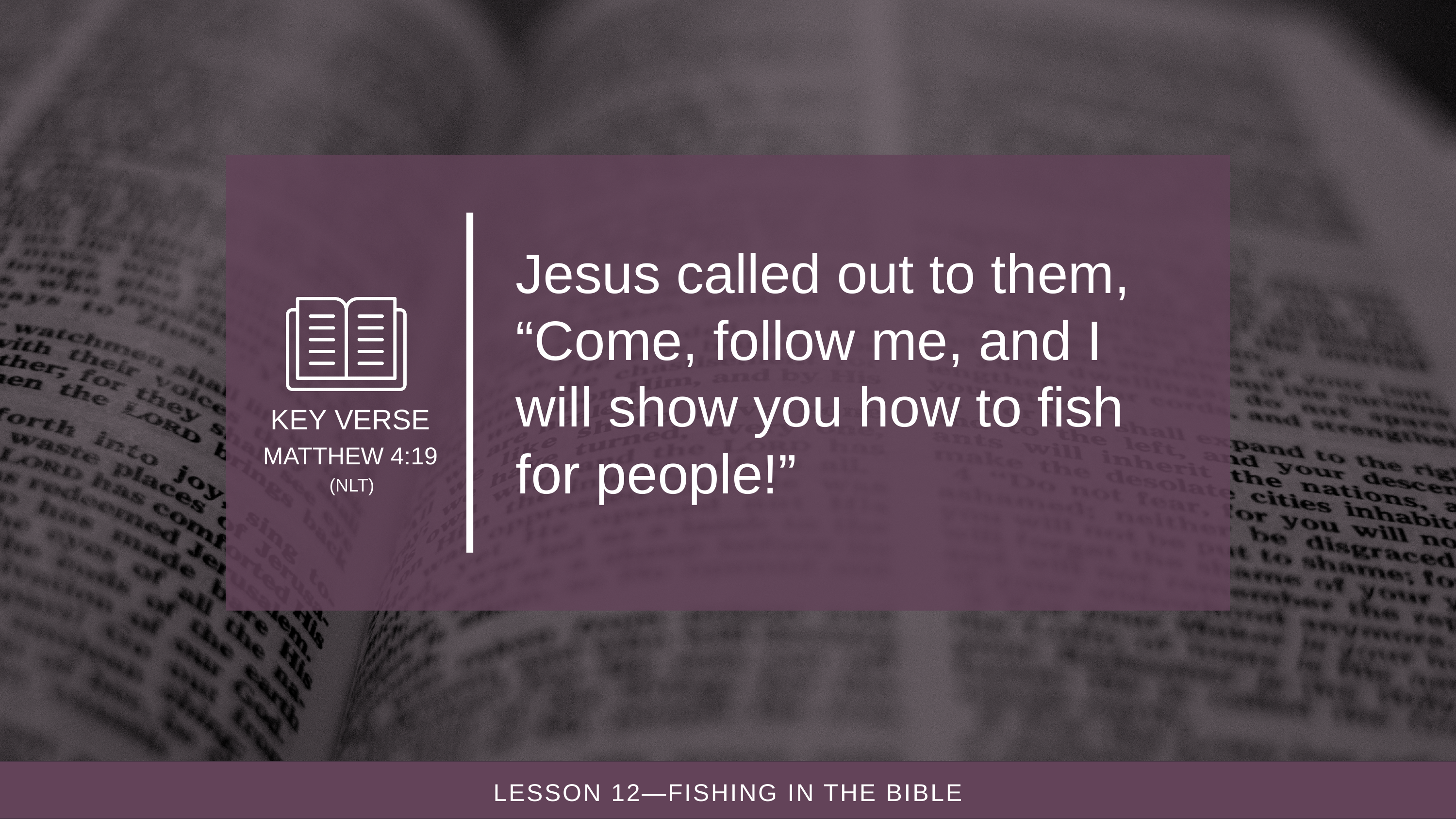

Jesus called out to them, “Come, follow me, and I will show you how to fish for people!”
(NLT)